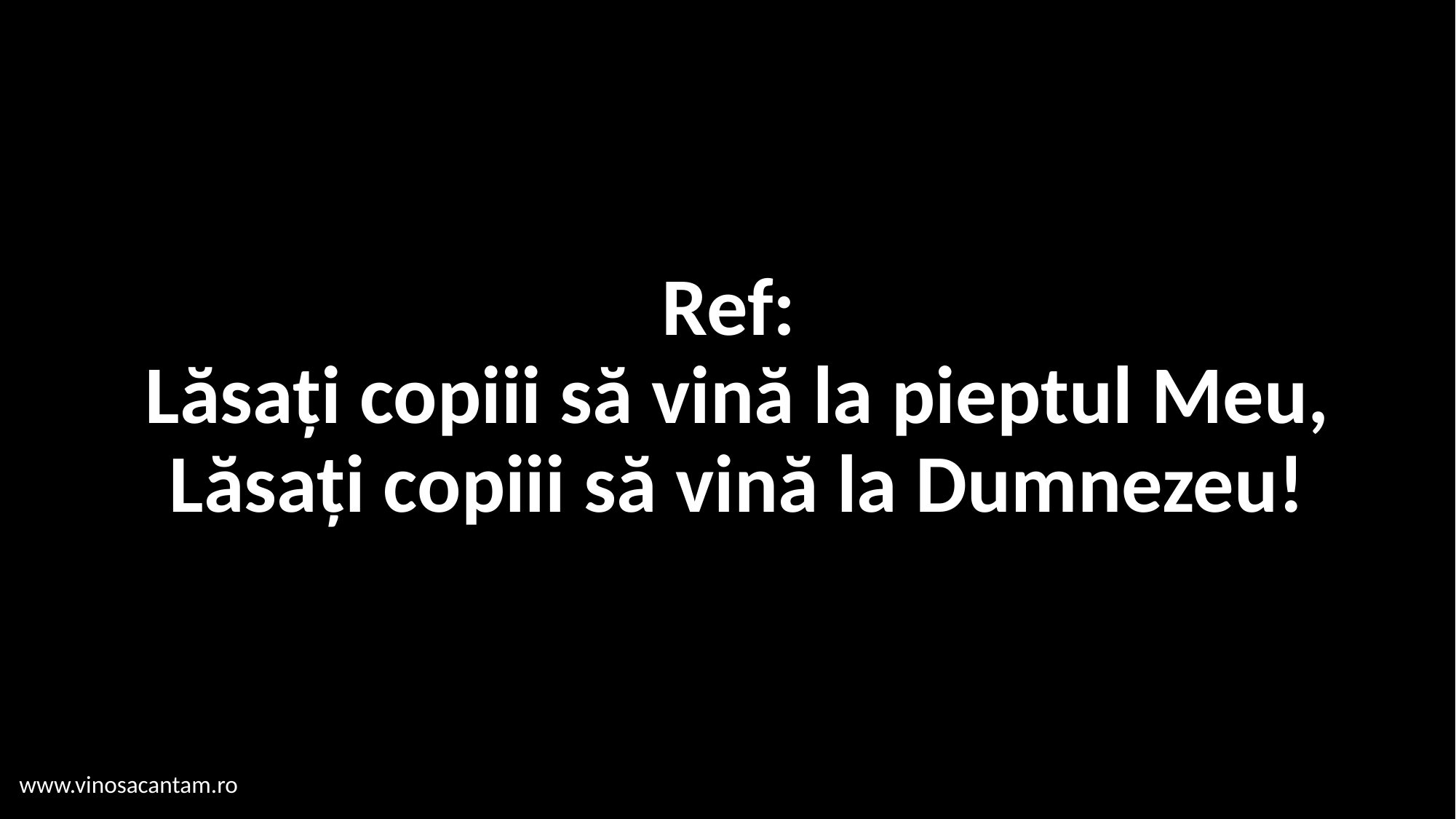

# Ref: Lăsați copiii să vină la pieptul Meu, Lăsați copiii să vină la Dumnezeu!
www.vinosacantam.ro